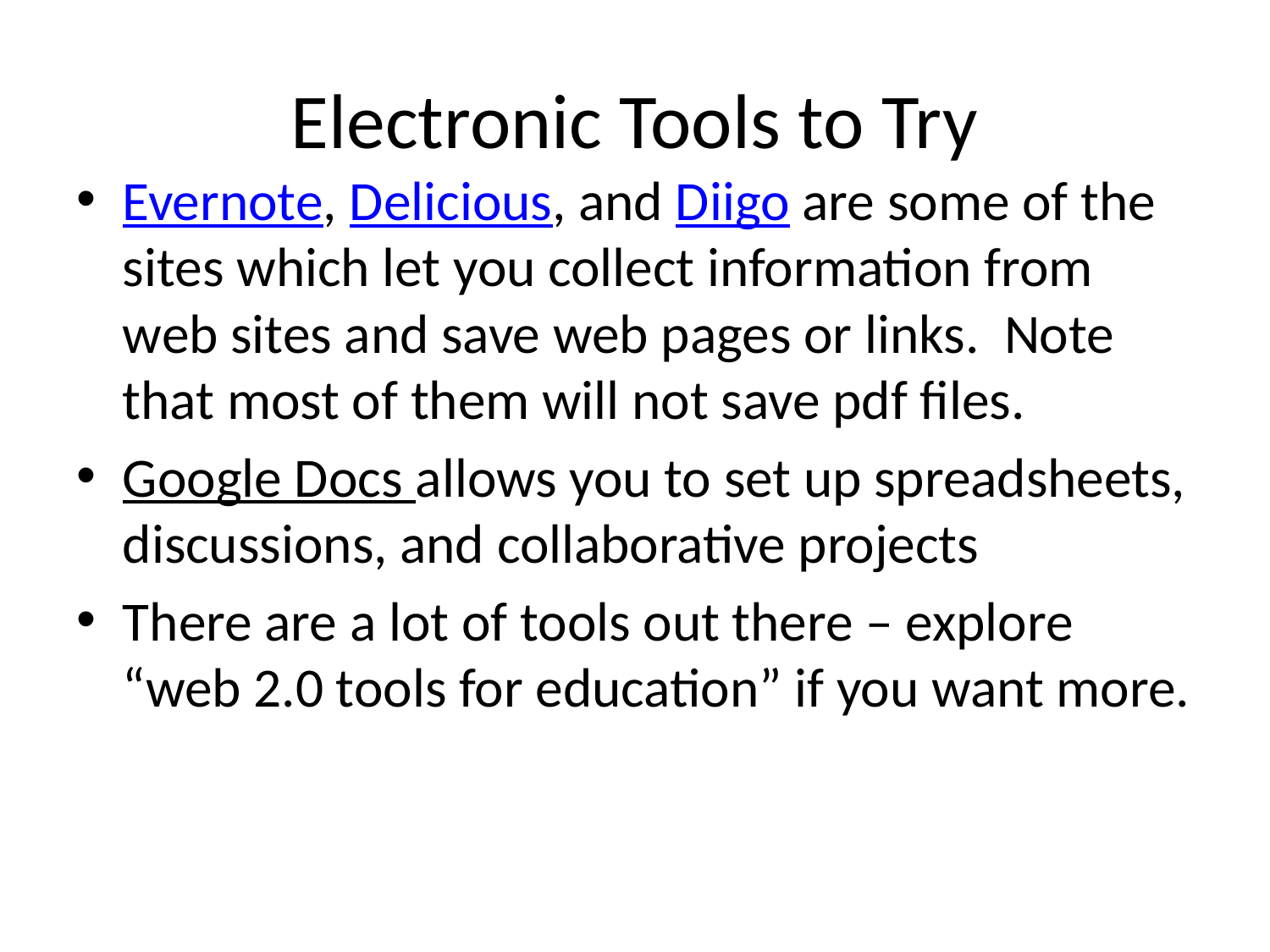

# Electronic Tools to Try
Evernote, Delicious, and Diigo are some of the sites which let you collect information from web sites and save web pages or links.  Note that most of them will not save pdf files.
Google Docs allows you to set up spreadsheets, discussions, and collaborative projects
There are a lot of tools out there – explore “web 2.0 tools for education” if you want more.